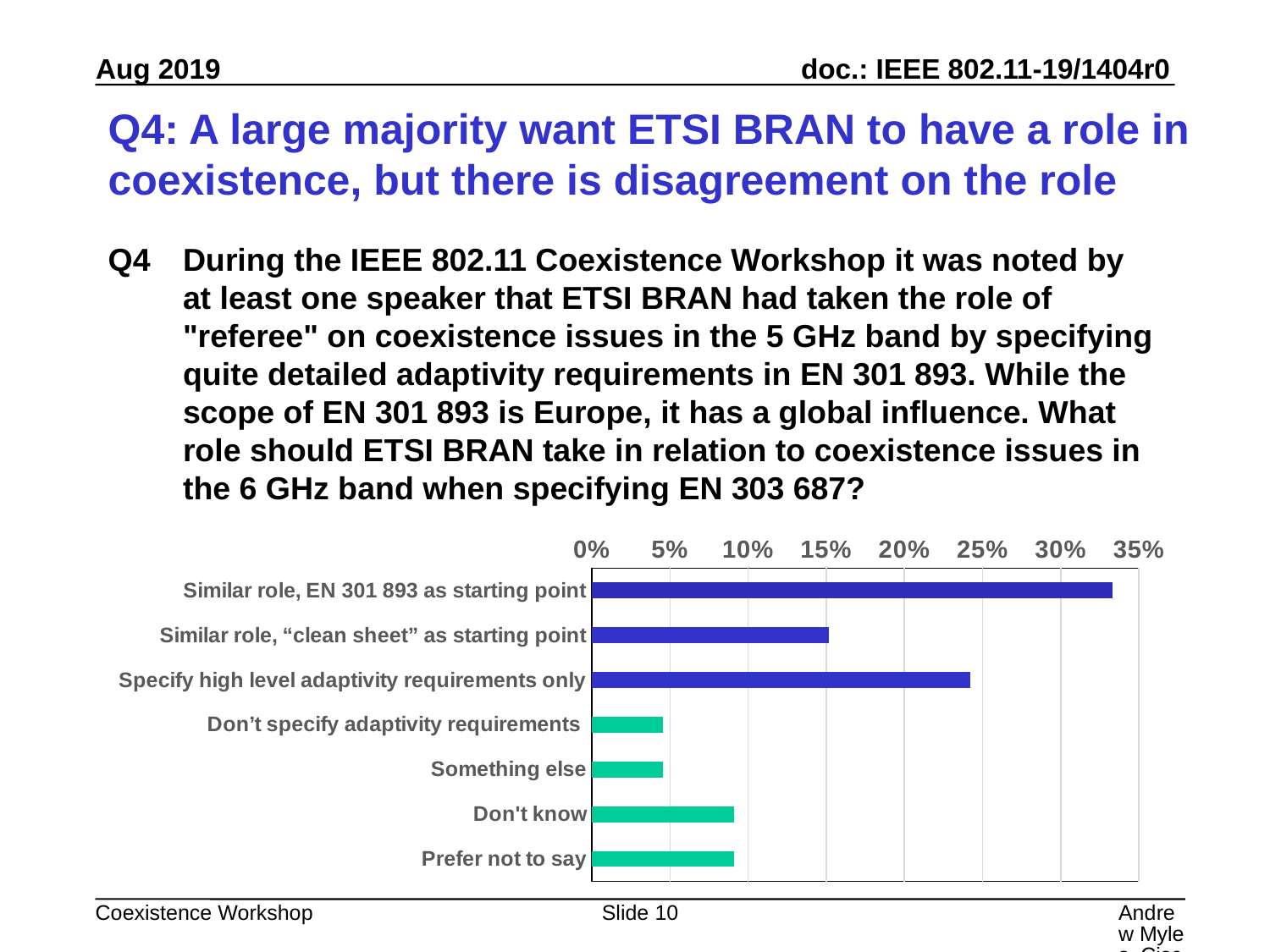

# Q4: A large majority want ETSI BRAN to have a role in coexistence, but there is disagreement on the role
Q4 	During the IEEE 802.11 Coexistence Workshop it was noted by at least one speaker that ETSI BRAN had taken the role of "referee" on coexistence issues in the 5 GHz band by specifying quite detailed adaptivity requirements in EN 301 893. While the scope of EN 301 893 is Europe, it has a global influence. What role should ETSI BRAN take in relation to coexistence issues in the 6 GHz band when specifying EN 303 687?

### Chart

| Category | Responses |
|---|---|
| Similar role, EN 301 893 as starting point | 0.3333333333333333 |
| Similar role, “clean sheet” as starting point | 0.15151515151515152 |
| Specify high level adaptivity requirements only | 0.24242424242424243 |
| Don’t specify adaptivity requirements  | 0.045454545454545456 |
| Something else | 0.045454545454545456 |
| Don't know | 0.09090909090909091 |
| Prefer not to say | 0.09090909090909091 |
Slide 10
Andrew Myles, Cisco